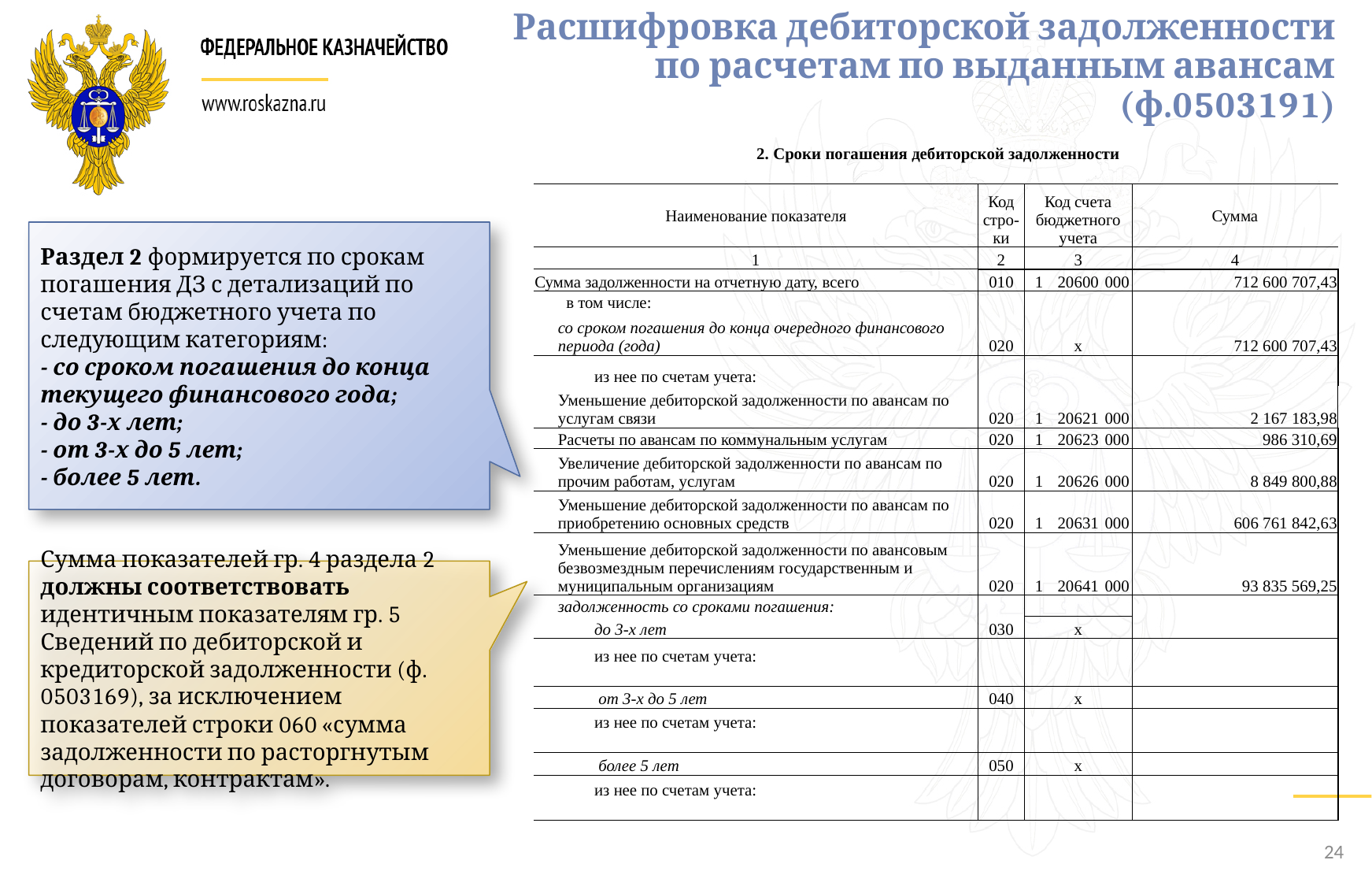

Расшифровка дебиторской задолженности по расчетам по выданным авансам (ф.0503191)
| 2. Сроки погашения дебиторской задолженности |  |  |  |  |  |
| --- | --- | --- | --- | --- | --- |
|  |  |  |  |  |  |
| Наименование показателя | Код стро- ки | Код счета бюджетного учета |  |  | Сумма |
| 1 | 2 | 3 |  |  | 4 |
| Сумма задолженности на отчетную дату, всего | 010 | 1 | 20600 | 000 | 712 600 707,43 |
| в том числе: |  |  |  |  |  |
| со сроком погашения до конца очередного финансового периода (года) | 020 | х |  |  | 712 600 707,43 |
| из нее по счетам учета: |  |  |  |  |  |
| Уменьшение дебиторской задолженности по авансам по услугам связи | 020 | 1 | 20621 | 000 | 2 167 183,98 |
| Расчеты по авансам по коммунальным услугам | 020 | 1 | 20623 | 000 | 986 310,69 |
| Увеличение дебиторской задолженности по авансам по прочим работам, услугам | 020 | 1 | 20626 | 000 | 8 849 800,88 |
| Уменьшение дебиторской задолженности по авансам по приобретению основных средств | 020 | 1 | 20631 | 000 | 606 761 842,63 |
| Уменьшение дебиторской задолженности по авансовым безвозмездным перечислениям государственным и муниципальным организациям | 020 | 1 | 20641 | 000 | 93 835 569,25 |
| задолженность со сроками погашения: |  |  |  |  |  |
| до 3-х лет | 030 | х |  |  |  |
| из нее по счетам учета: |  |  |  |  |  |
|  |  |  |  |  |  |
| от 3-х до 5 лет | 040 | х |  |  |  |
| из нее по счетам учета: |  |  |  |  |  |
|  |  |  |  |  |  |
| более 5 лет | 050 | х |  |  |  |
| из нее по счетам учета: |  |  |  |  |  |
|  |  |  |  |  |  |
Раздел 2 формируется по срокам погашения ДЗ с детализаций по счетам бюджетного учета по следующим категориям:
- со сроком погашения до конца текущего финансового года;
- до 3-х лет;
- от 3-х до 5 лет;
- более 5 лет.
Сумма показателей гр. 4 раздела 2 должны соответствовать идентичным показателям гр. 5 Сведений по дебиторской и кредиторской задолженности (ф. 0503169), за исключением показателей строки 060 «сумма задолженности по расторгнутым договорам, контрактам».
24